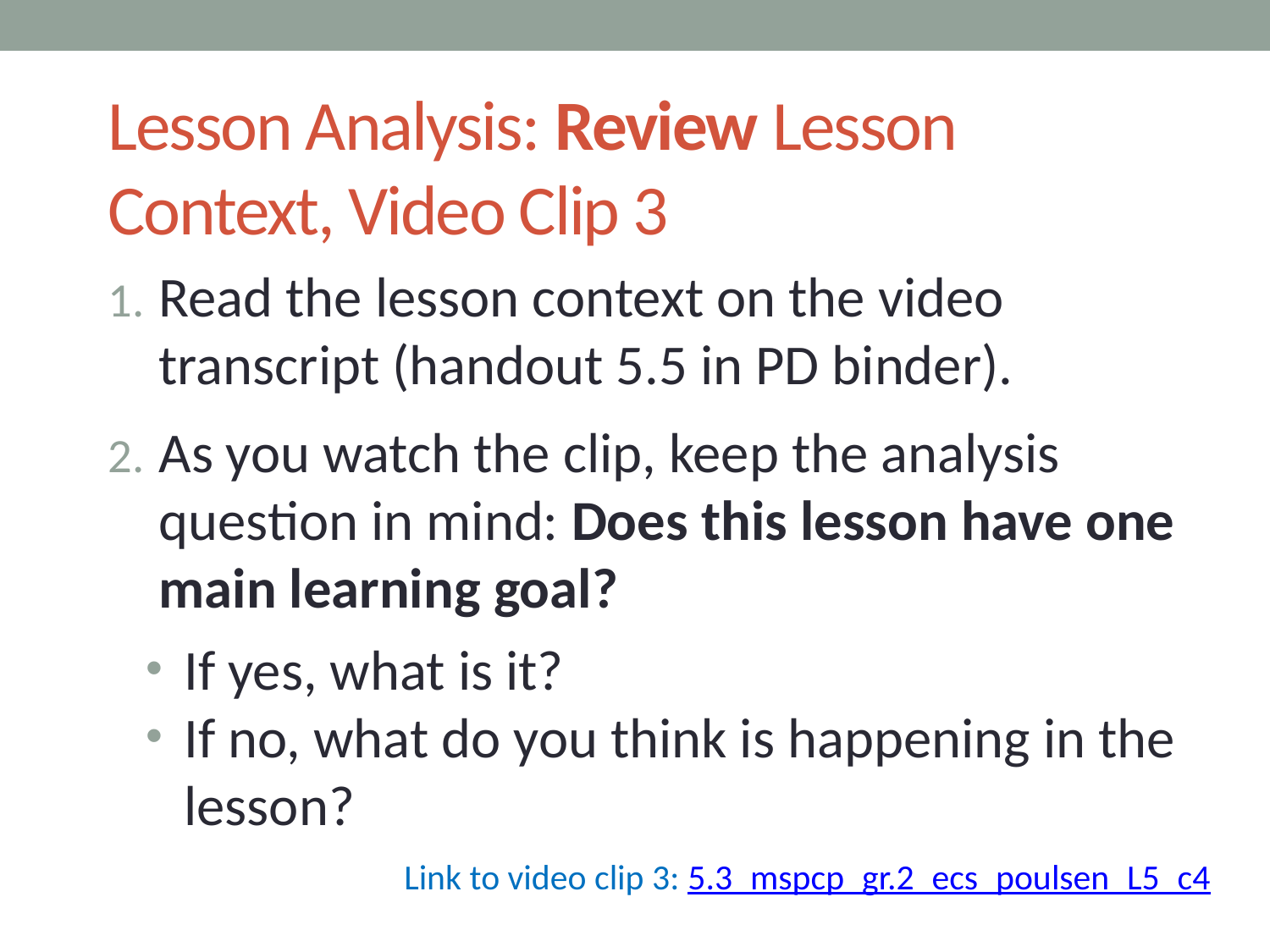

# Lesson Analysis: Review Lesson Context, Video Clip 3
Read the lesson context on the video transcript (handout 5.5 in PD binder).
As you watch the clip, keep the analysis question in mind: Does this lesson have one main learning goal?
If yes, what is it?
If no, what do you think is happening in the lesson?

Link to video clip 3: 5.3_mspcp_gr.2_ecs_poulsen_L5_c4